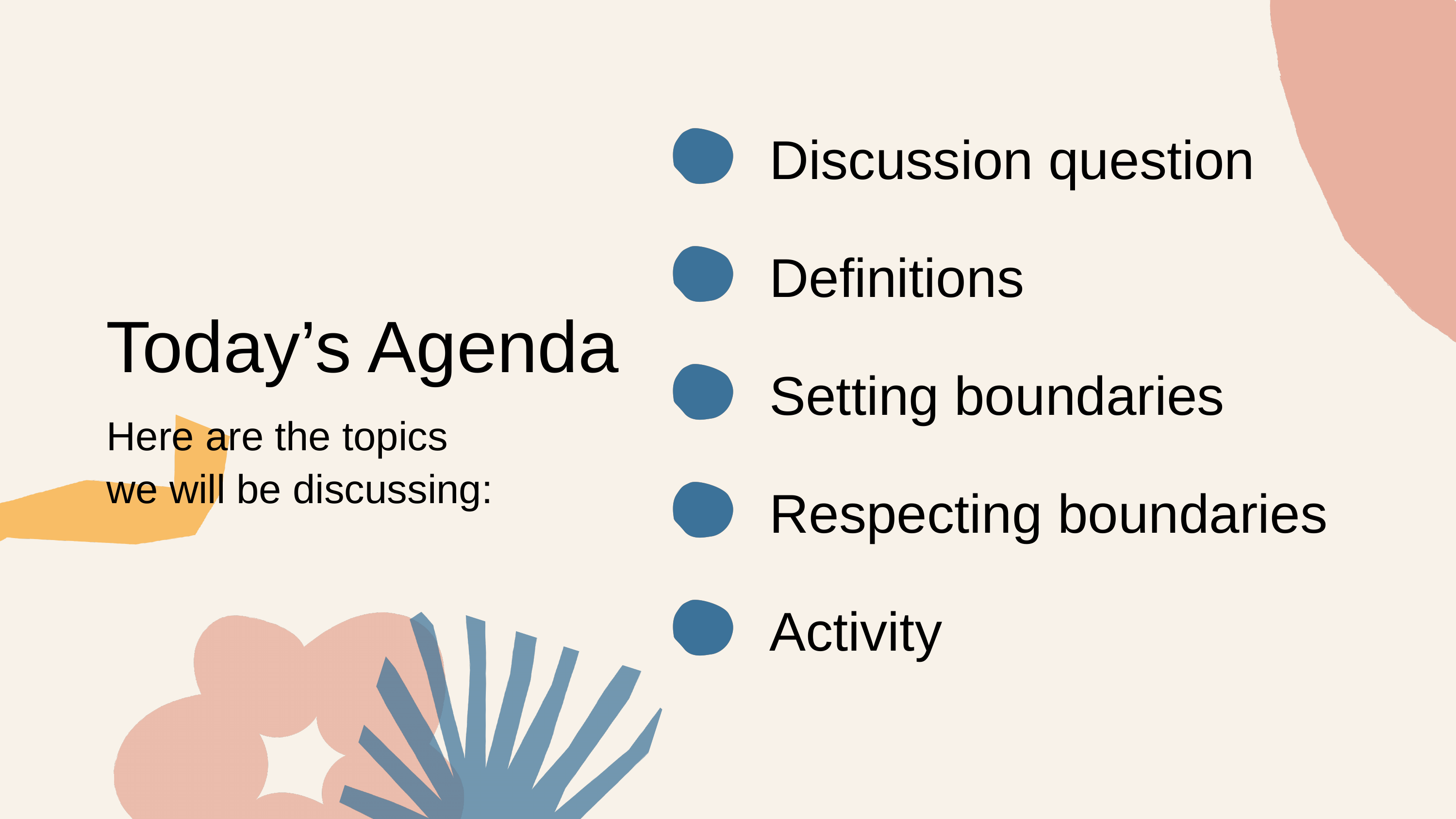

Discussion question

Definitions

Today’s Agenda
Setting boundaries

Here are the topics
we will be discussing:
Respecting boundaries

Activity